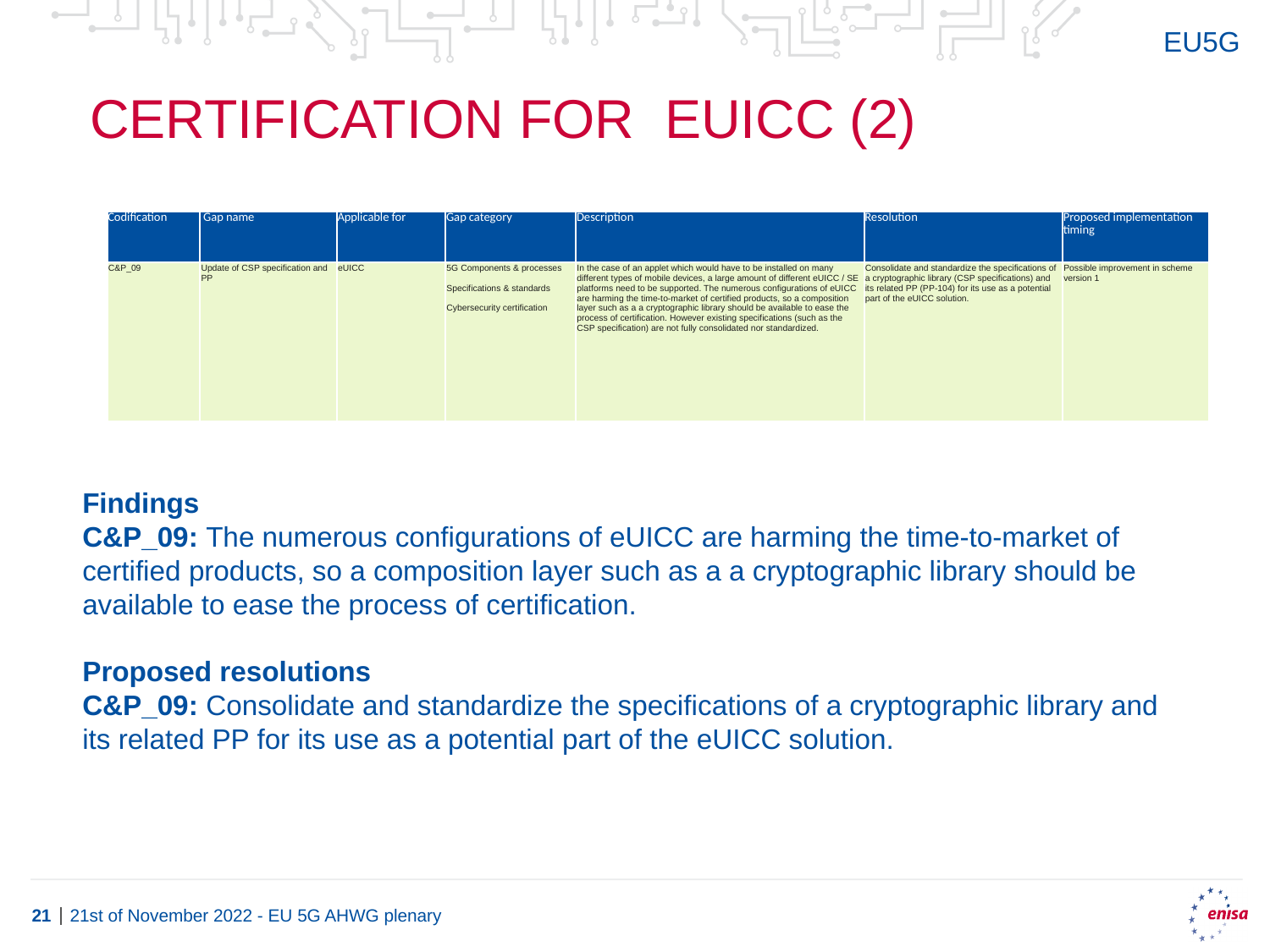

EU5G

# Certification for  eUICC (2)
| Codification | Gap name | Applicable for | Gap category | Description | Resolution | Proposed implementation timing |
| --- | --- | --- | --- | --- | --- | --- |
| C&P\_09 | Update of CSP specification and PP | eUICC | 5G Components & processes Specifications & standards Cybersecurity certification | In the case of an applet which would have to be installed on many different types of mobile devices, a large amount of different eUICC / SE platforms need to be supported. The numerous configurations of eUICC are harming the time-to-market of certified products, so a composition layer such as a a cryptographic library should be available to ease the process of certification. However existing specifications (such as the CSP specification) are not fully consolidated nor standardized. | Consolidate and standardize the specifications of a cryptographic library (CSP specifications) and its related PP (PP-104) for its use as a potential part of the eUICC solution. | Possible improvement in scheme version 1 |
Findings
C&P_09: The numerous configurations of eUICC are harming the time-to-market of certified products, so a composition layer such as a a cryptographic library should be available to ease the process of certification.

Proposed resolutions
C&P_09: Consolidate and standardize the specifications of a cryptographic library and its related PP for its use as a potential part of the eUICC solution.

21st of November 2022 - EU 5G AHWG plenary